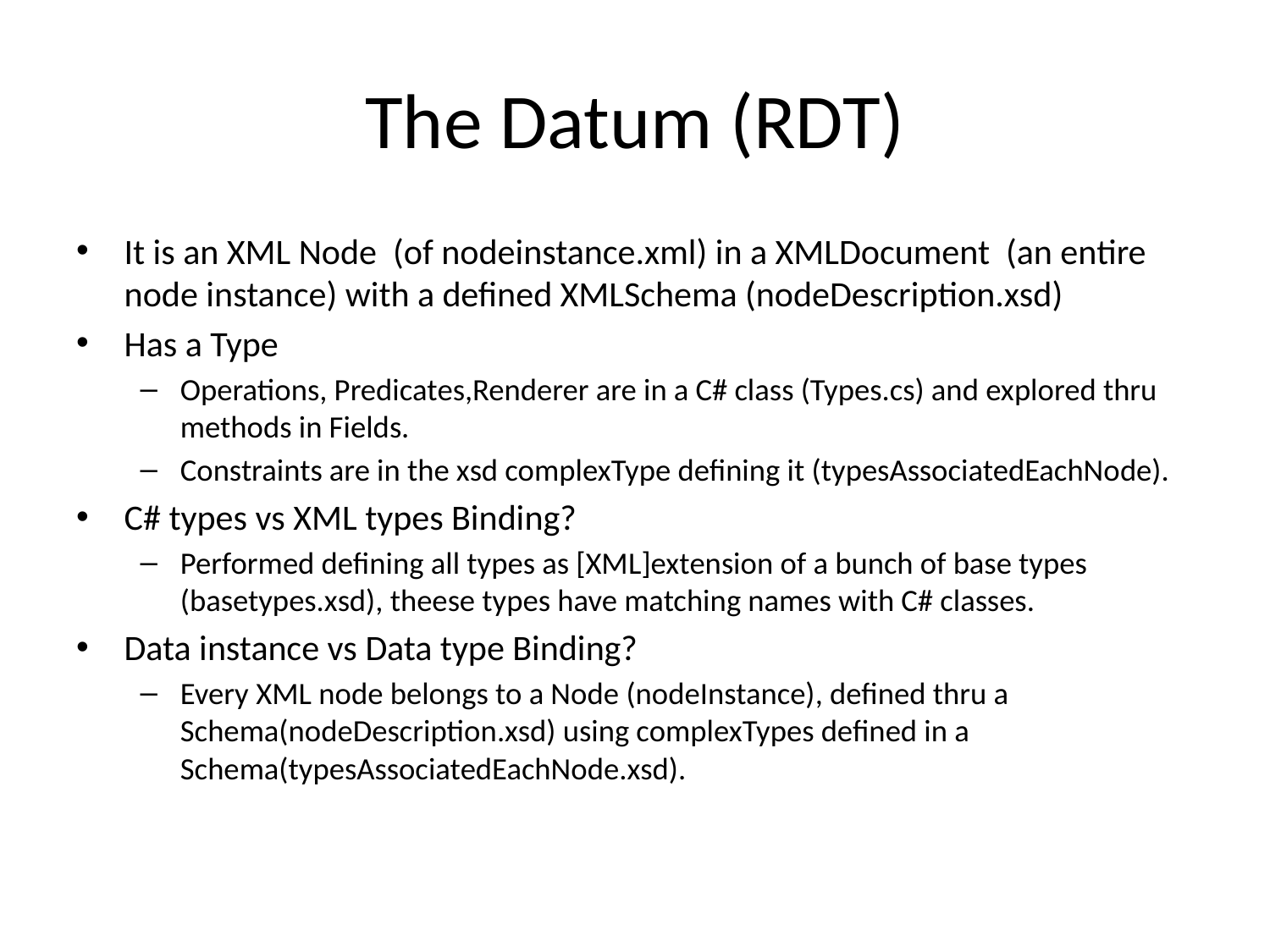

# The Datum (RDT)
It is an XML Node  (of nodeinstance.xml) in a XMLDocument  (an entire node instance) with a defined XMLSchema (nodeDescription.xsd)
Has a Type
Operations, Predicates,Renderer are in a C# class (Types.cs) and explored thru methods in Fields.
Constraints are in the xsd complexType defining it (typesAssociatedEachNode).
C# types vs XML types Binding?
Performed defining all types as [XML]extension of a bunch of base types (basetypes.xsd), theese types have matching names with C# classes.
Data instance vs Data type Binding?
Every XML node belongs to a Node (nodeInstance), defined thru a Schema(nodeDescription.xsd) using complexTypes defined in a Schema(typesAssociatedEachNode.xsd).